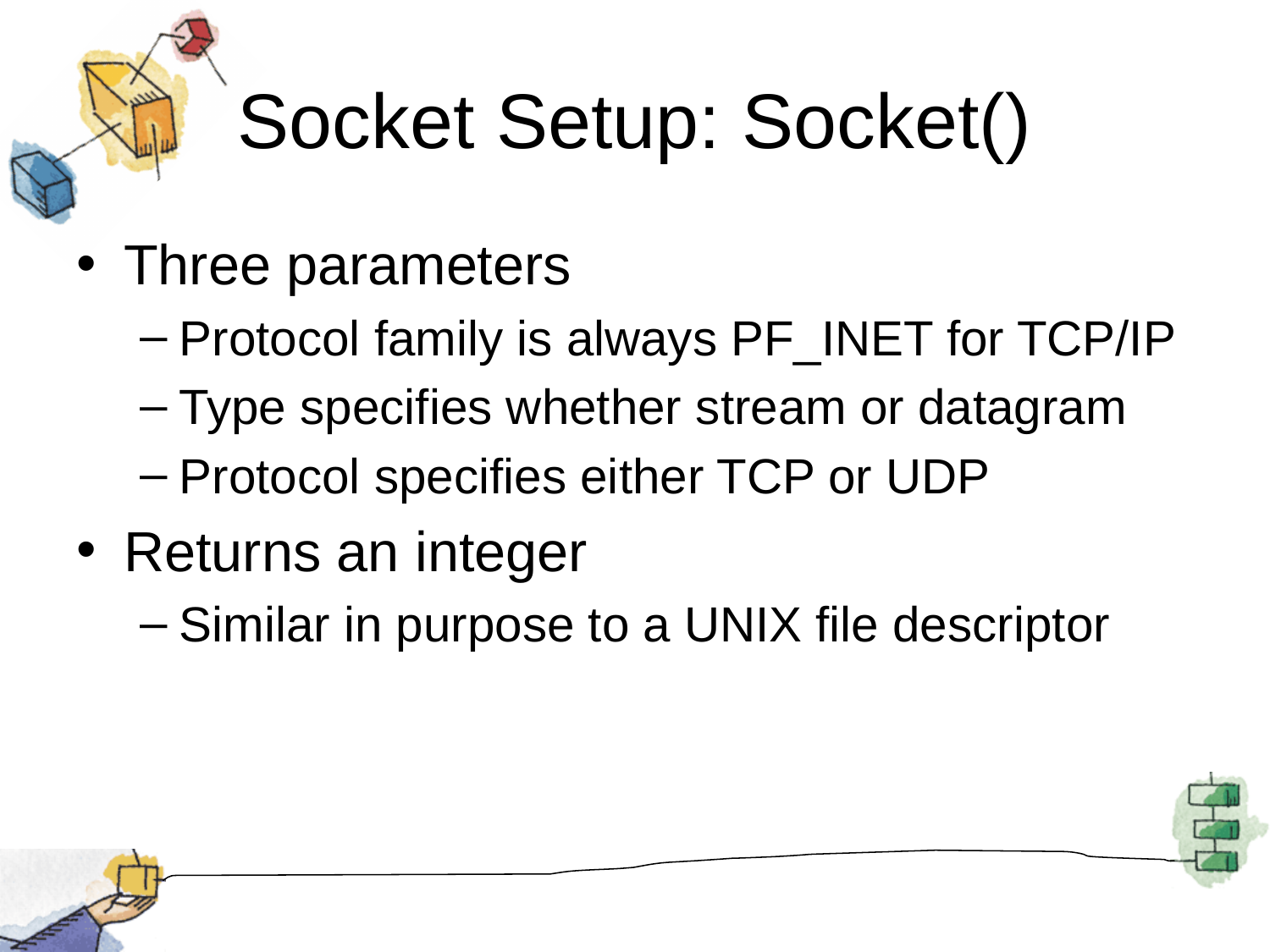

# Socket Setup: Socket()
Three parameters
Protocol family is always PF_INET for TCP/IP
Type specifies whether stream or datagram
Protocol specifies either TCP or UDP
Returns an integer
Similar in purpose to a UNIX file descriptor